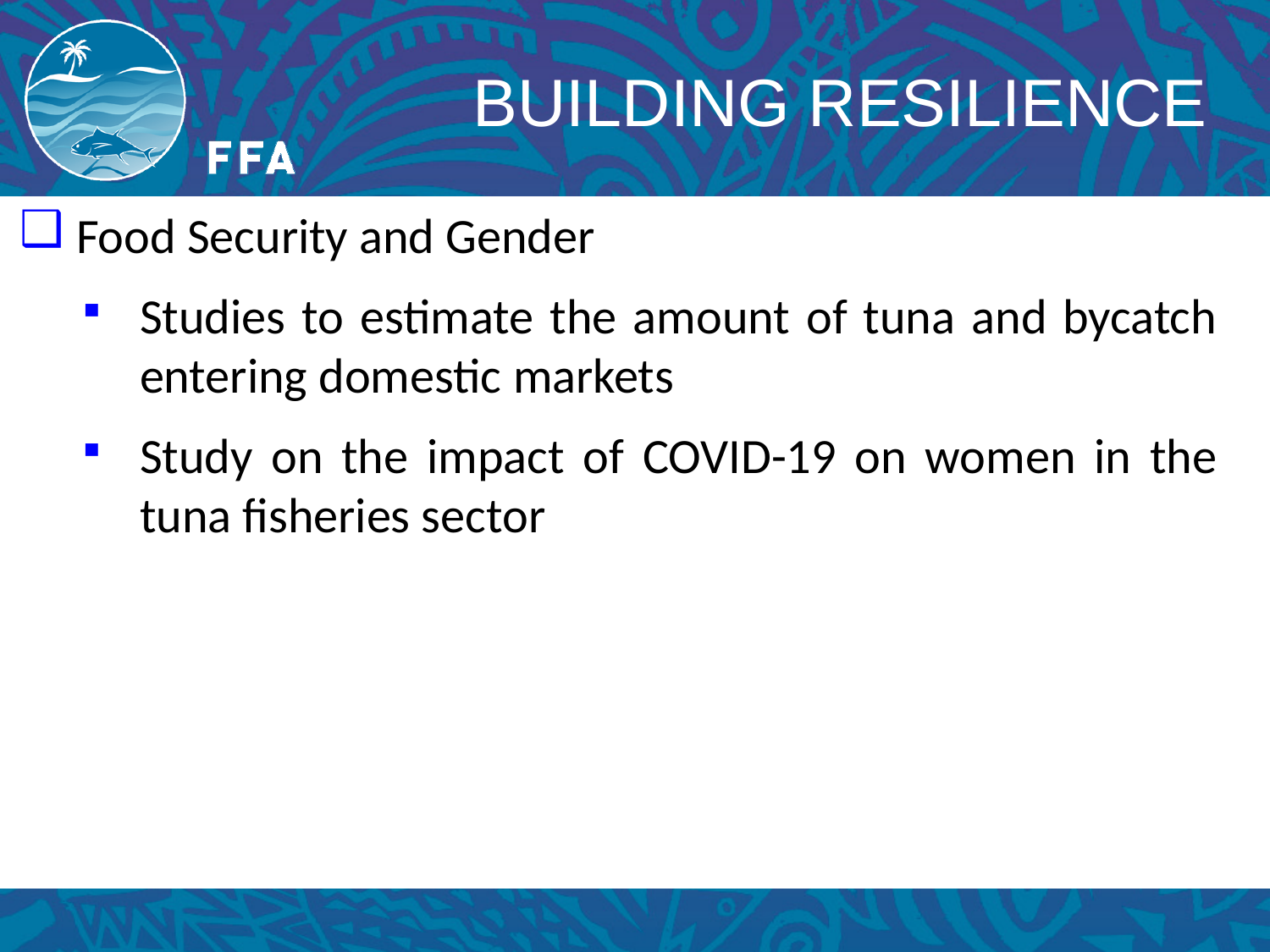

# BUILDING RESILIENCE
Food Security and Gender
Studies to estimate the amount of tuna and bycatch entering domestic markets
Study on the impact of COVID-19 on women in the tuna fisheries sector